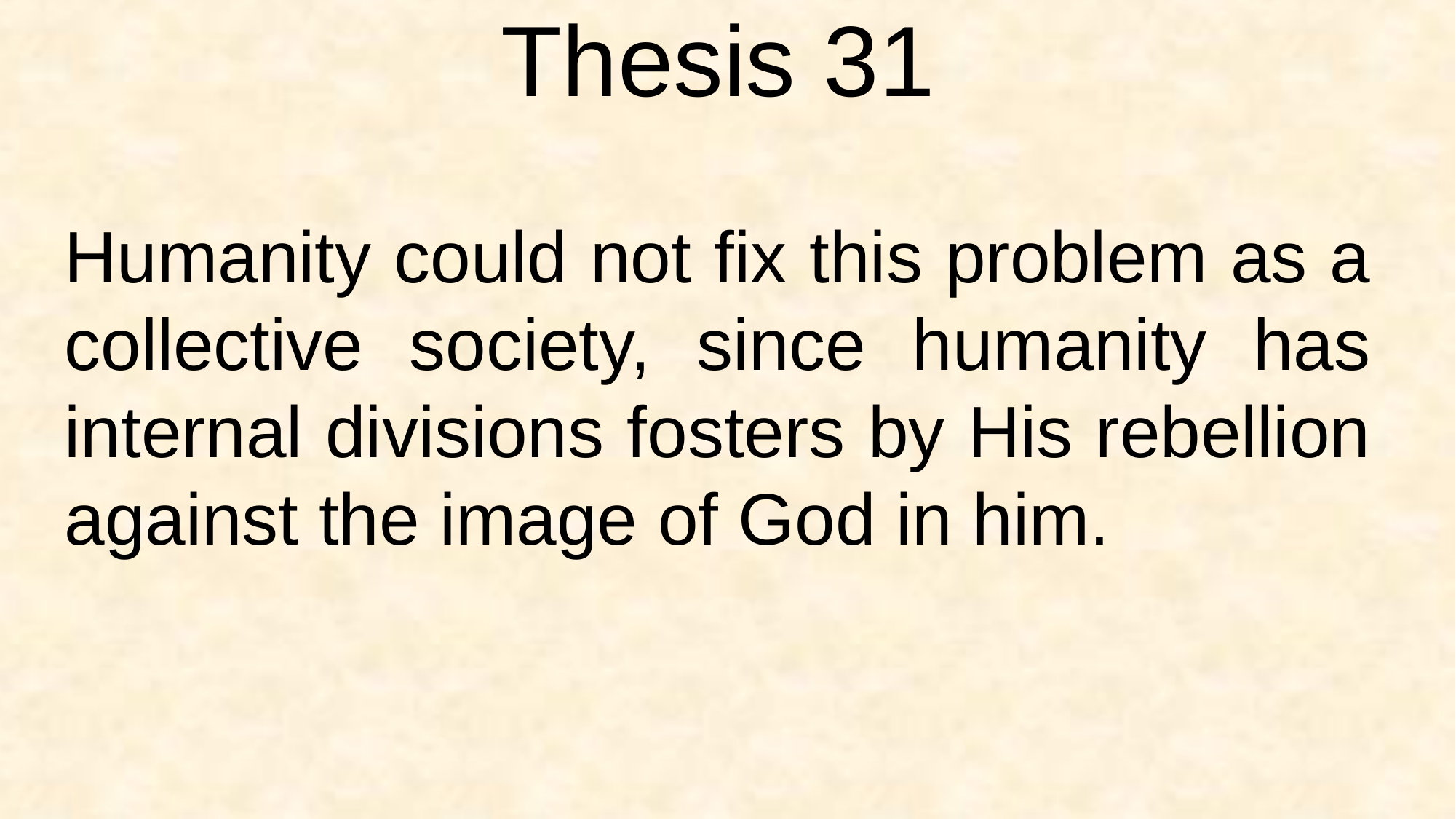

Thesis 31

Humanity could not fix this problem as a collective society, since humanity has internal divisions fosters by His rebellion against the image of God in him.